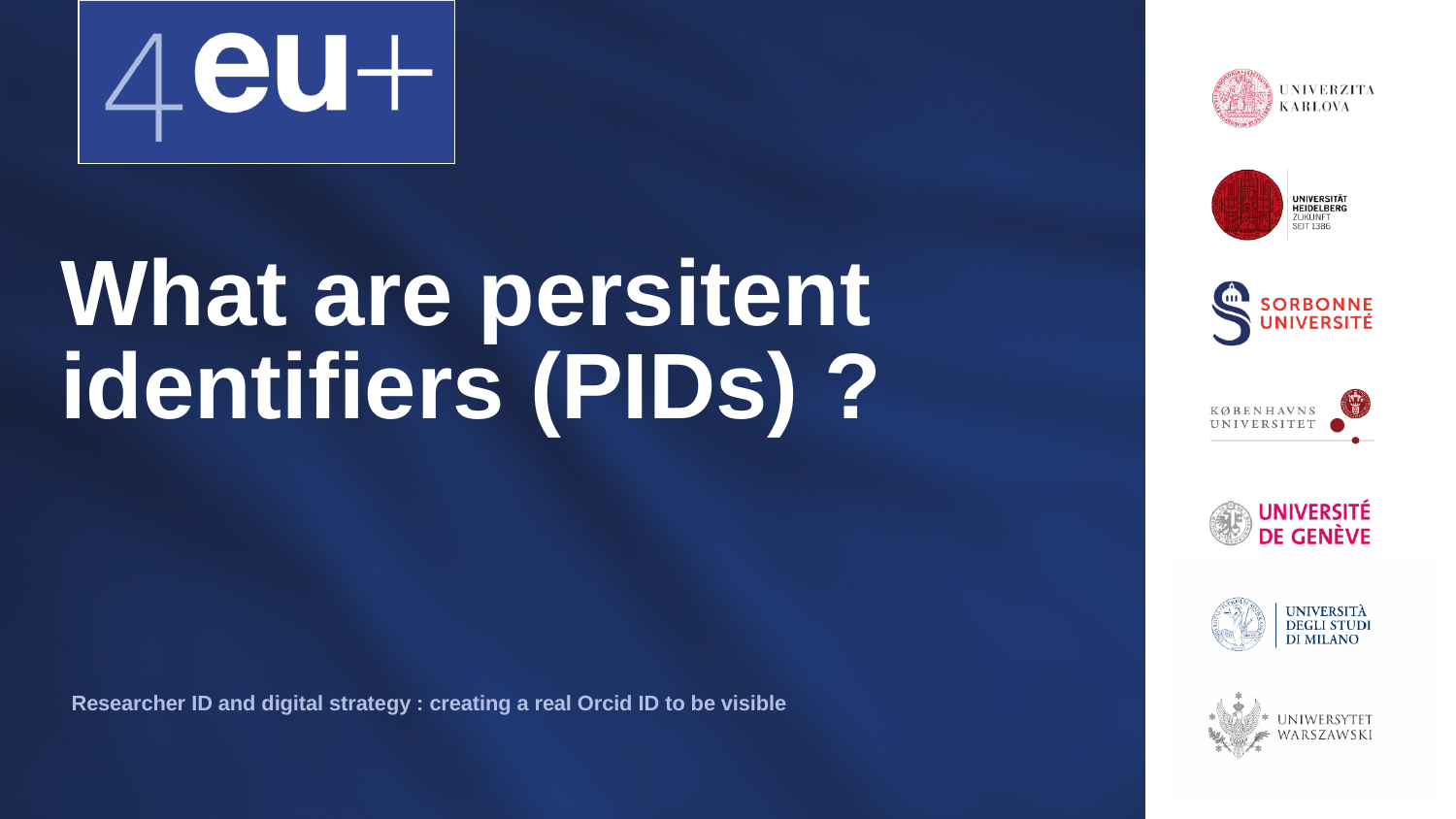

# What are persitent identifiers (PIDs) ?
Researcher ID and digital strategy : creating a real Orcid ID to be visible